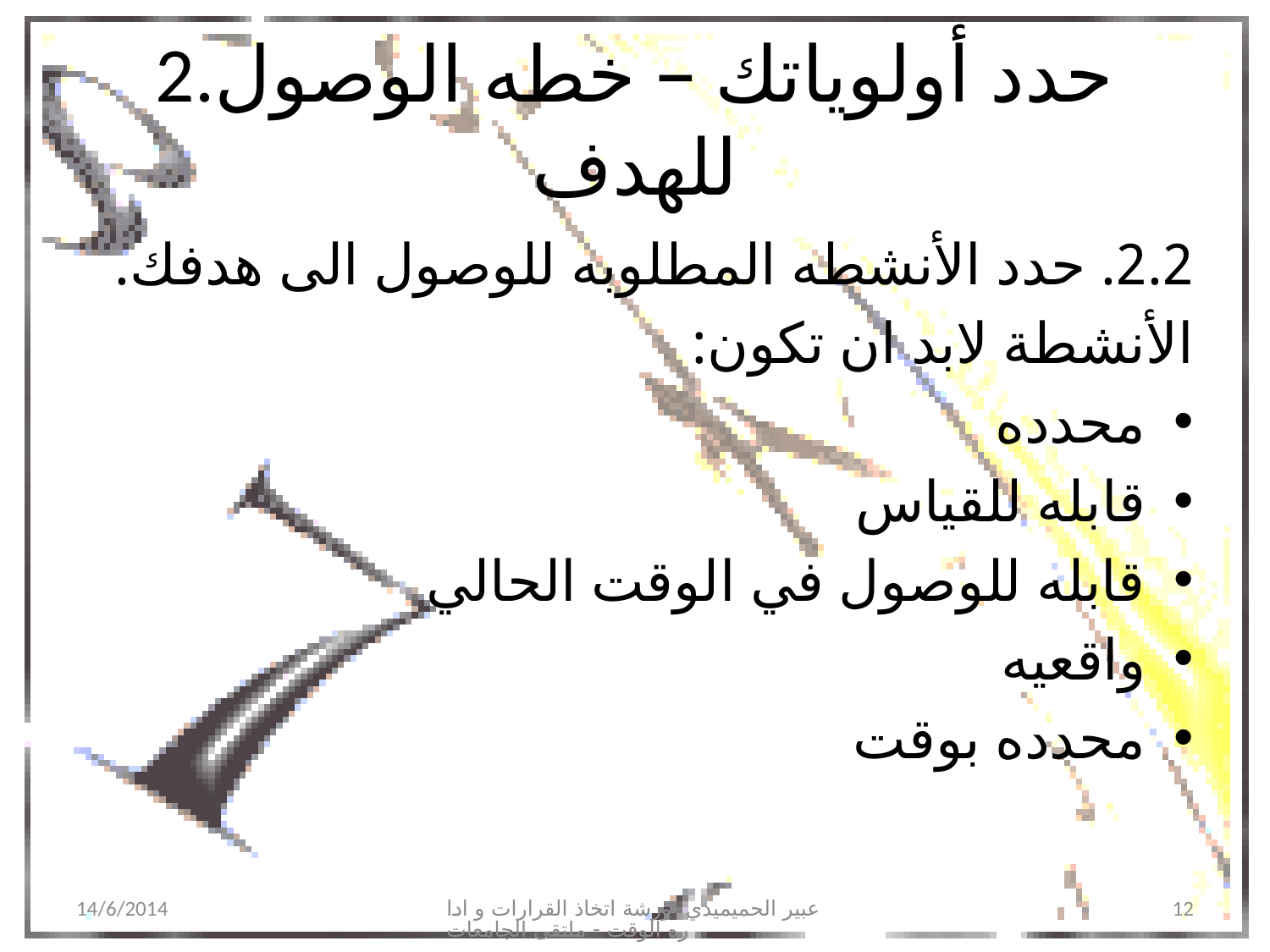

# 2.حدد أولوياتك – خطه الوصول للهدف
2.2. حدد الأنشطه المطلوبه للوصول الى هدفك.
الأنشطة لابد ان تكون:
محدده
قابله للقياس
قابله للوصول في الوقت الحالي
واقعيه
محدده بوقت

14/6/2014
عبير الحميميدي -ورشة اتخاذ القرارات و اداره الوقت - ملتقى الجامعات
12